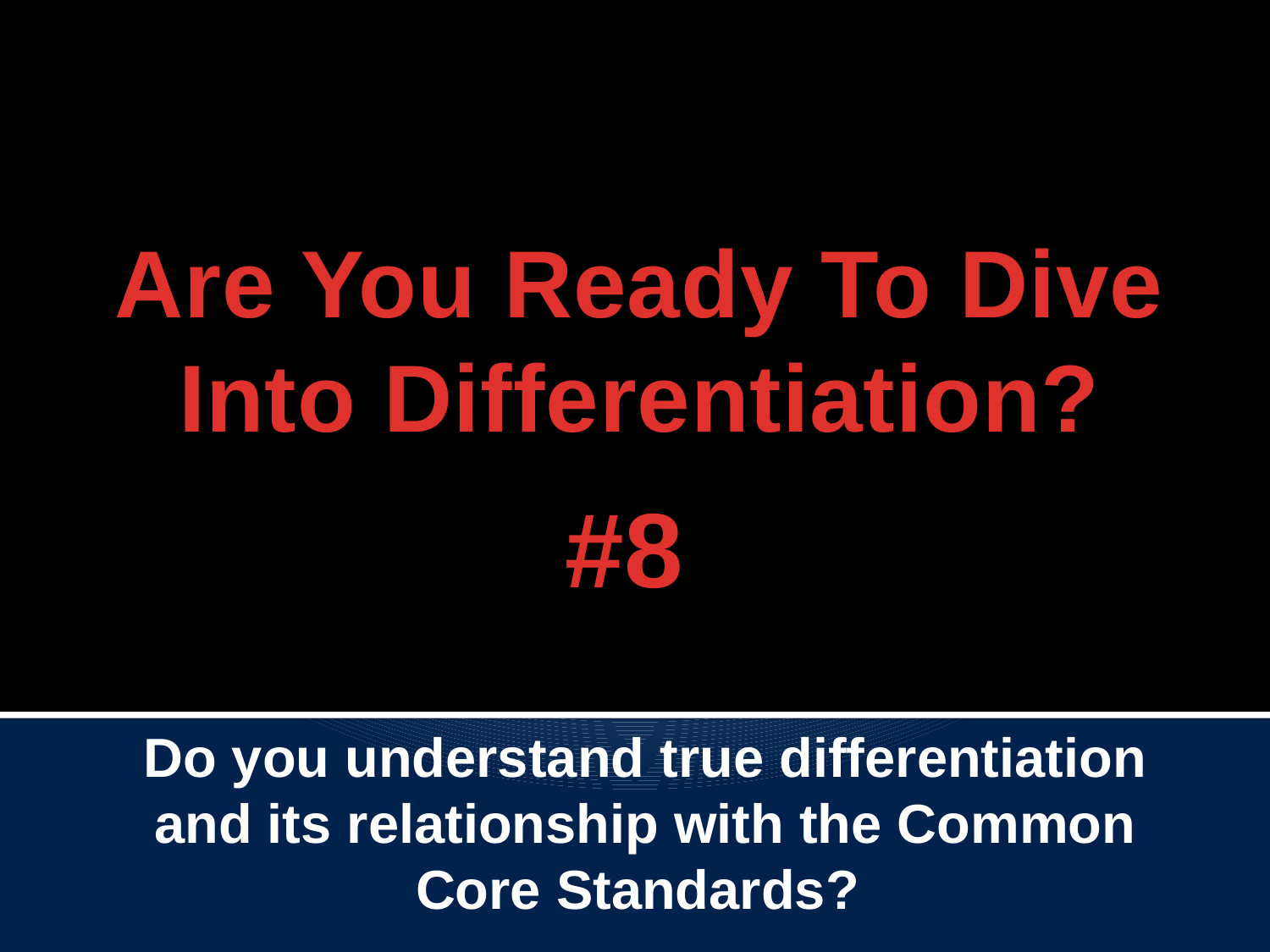

Are You Ready To Dive Into Differentiation?
#8
Do you understand true differentiation and its relationship with the Common Core Standards?